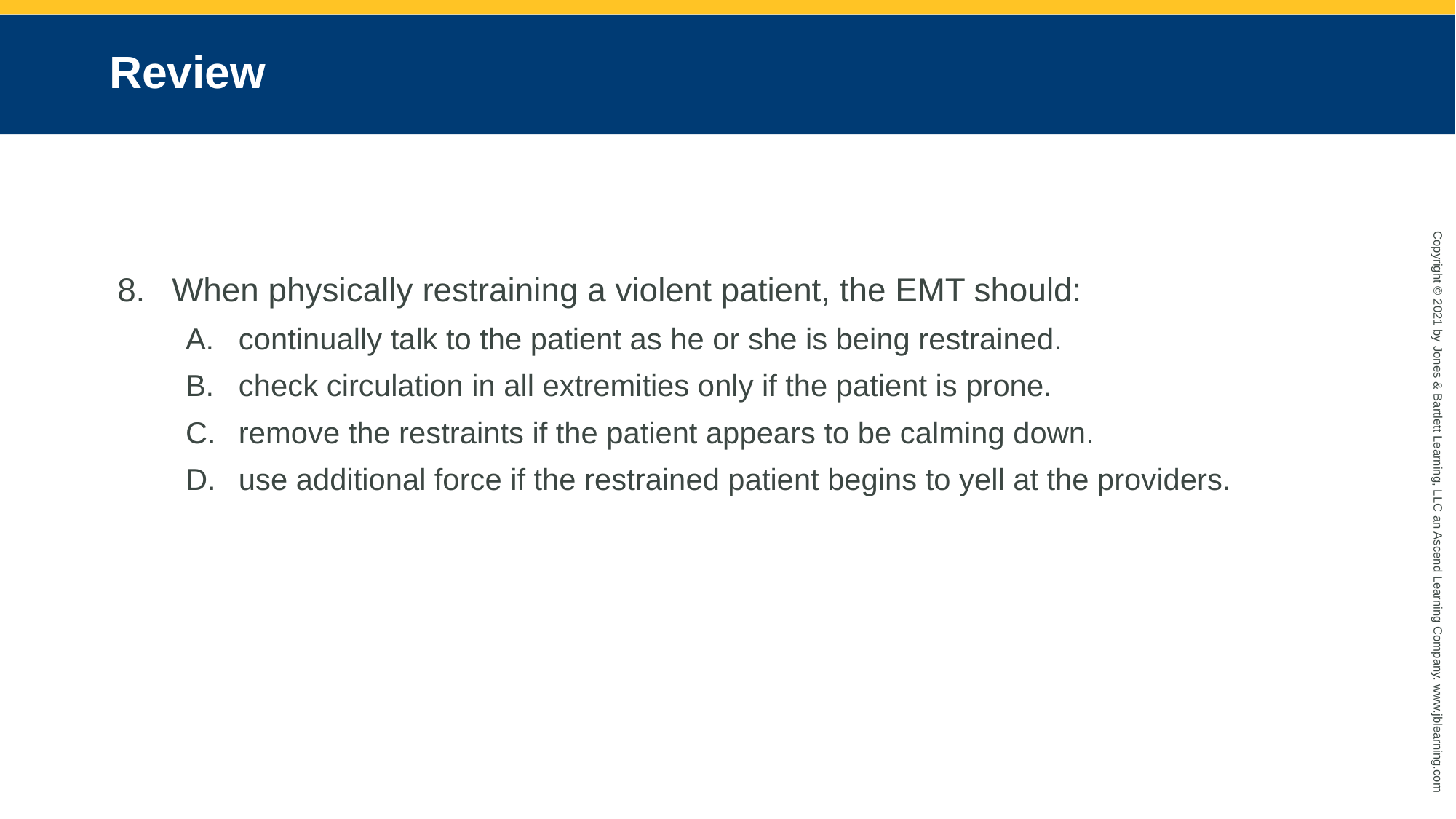

# Review
When physically restraining a violent patient, the EMT should:
continually talk to the patient as he or she is being restrained.
check circulation in all extremities only if the patient is prone.
remove the restraints if the patient appears to be calming down.
use additional force if the restrained patient begins to yell at the providers.